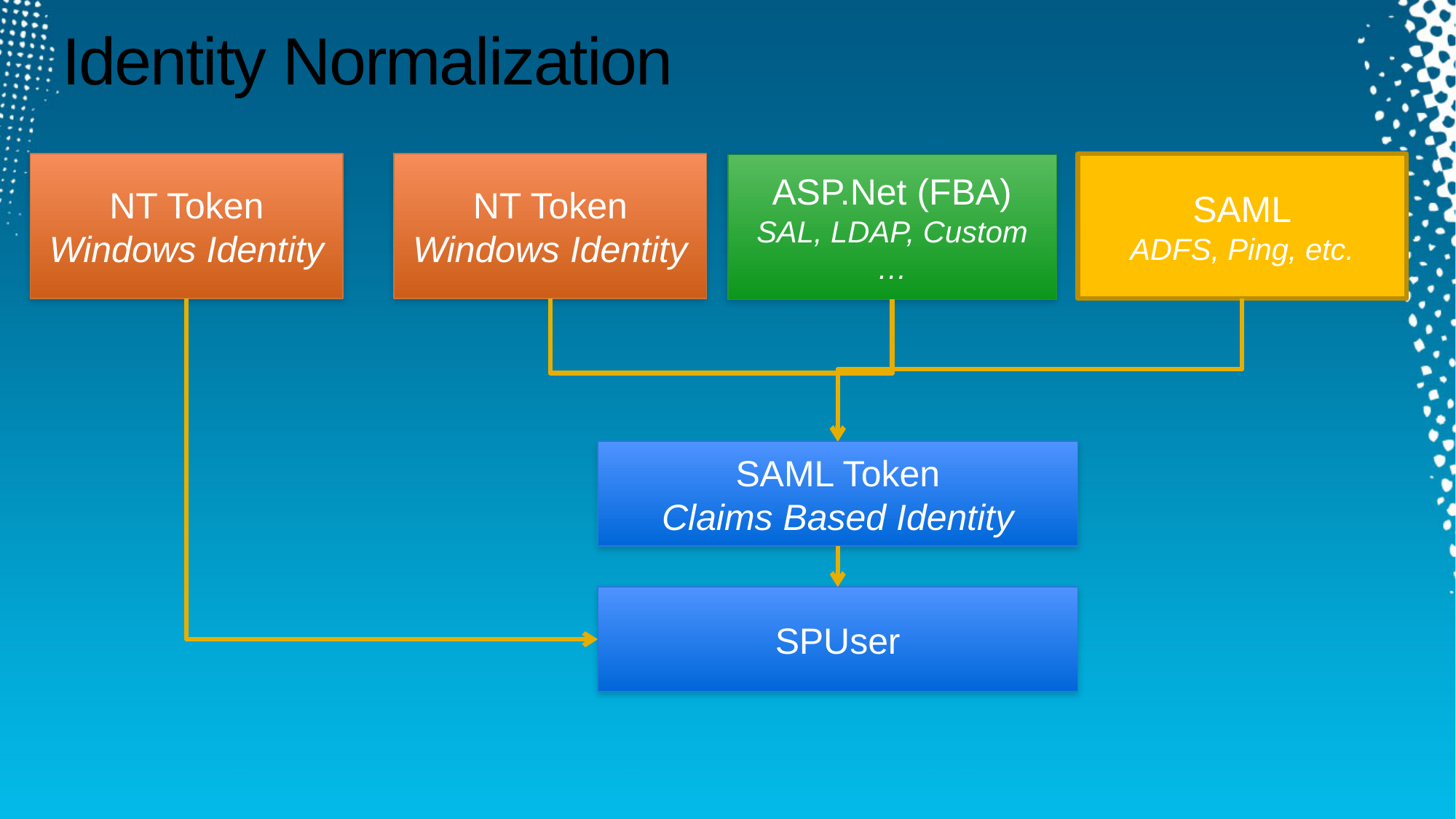

# Identity Normalization
SAML
ADFS, Ping, etc.
NT Token
Windows Identity
NT Token
Windows Identity
ASP.Net (FBA)
SAL, LDAP, Custom …
SAML Token
Claims Based Identity
SPUser